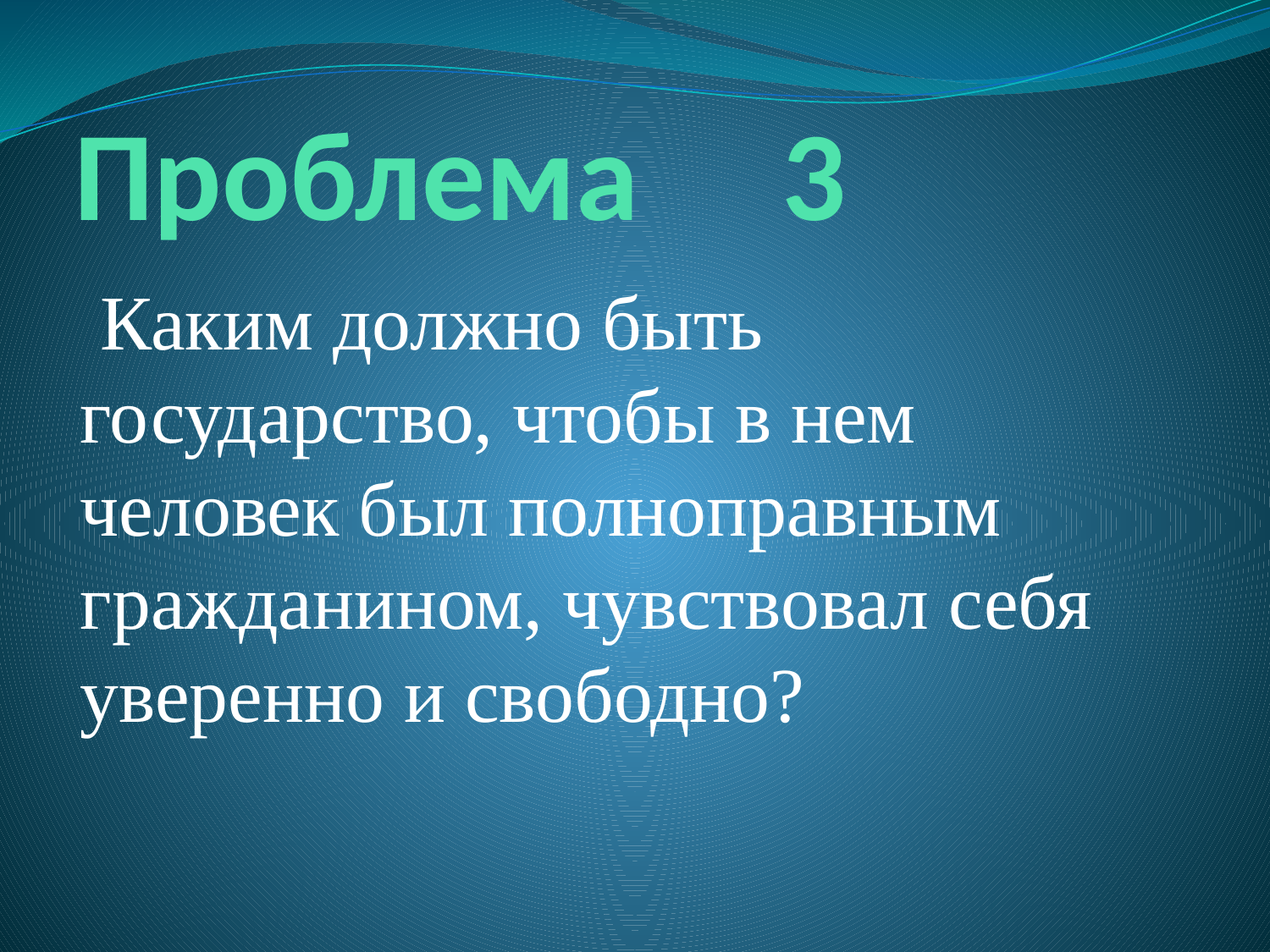

# Проблема     3
 Каким должно быть государство, чтобы в нем человек был полноправным гражданином, чувствовал себя уверенно и свободно?